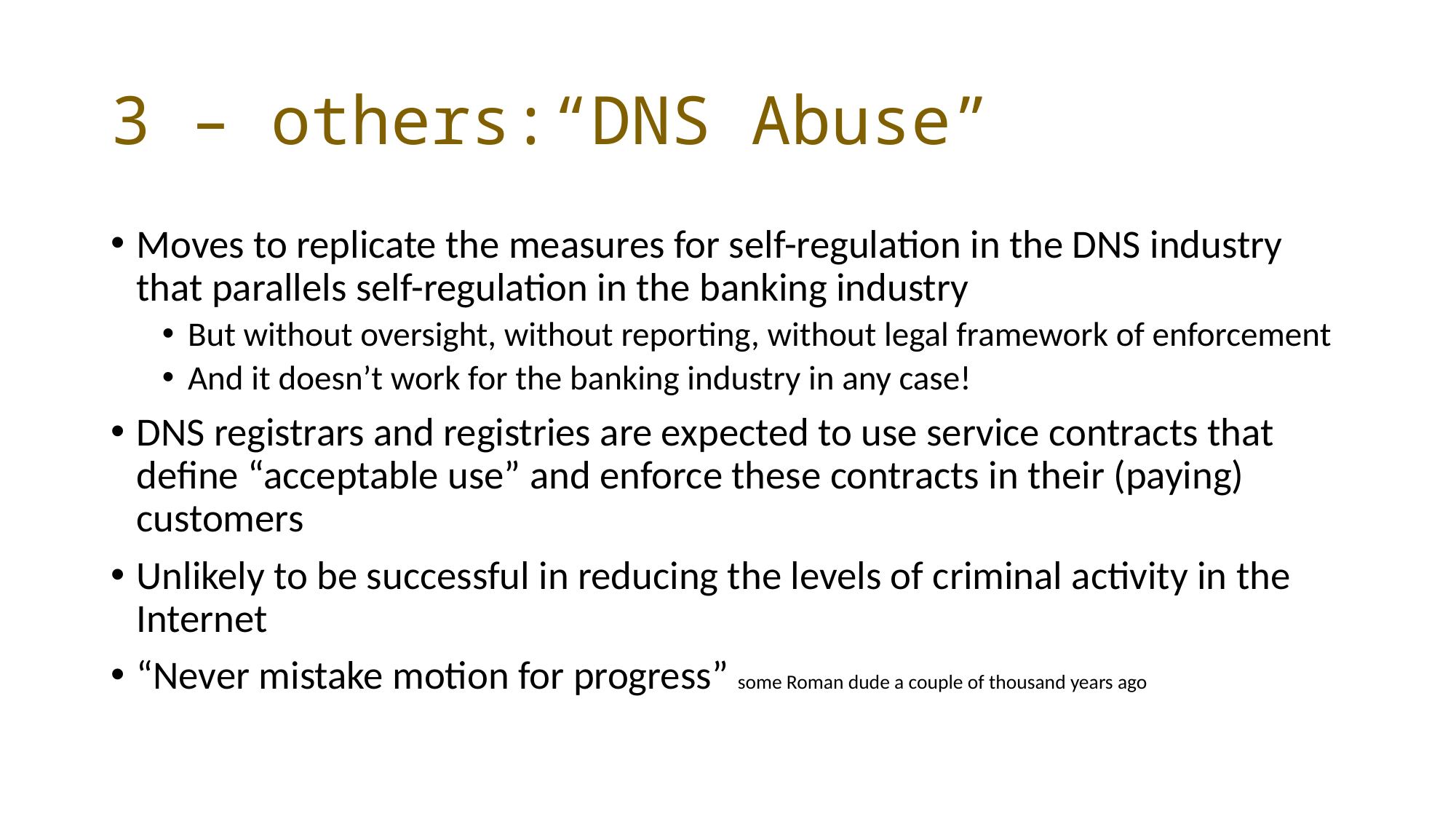

# 3 – others:“DNS Abuse”
Moves to replicate the measures for self-regulation in the DNS industry that parallels self-regulation in the banking industry
But without oversight, without reporting, without legal framework of enforcement
And it doesn’t work for the banking industry in any case!
DNS registrars and registries are expected to use service contracts that define “acceptable use” and enforce these contracts in their (paying) customers
Unlikely to be successful in reducing the levels of criminal activity in the  Internet
“Never mistake motion for progress” some Roman dude a couple of thousand years ago